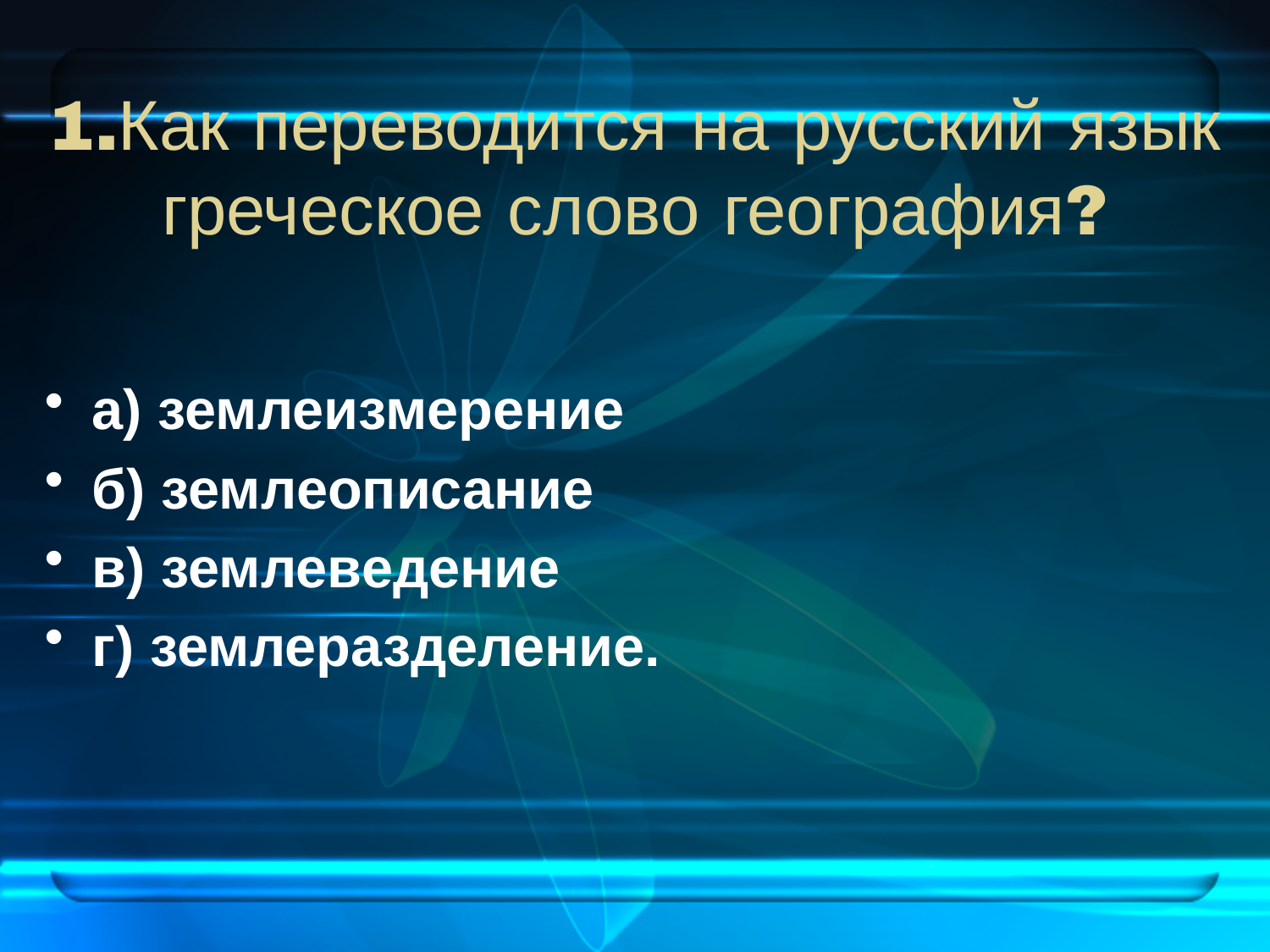

# 1.Как переводится на русский язык греческое слово география?
а) землеизмерение
б) землеописание
в) землеведение
г) землеразделение.